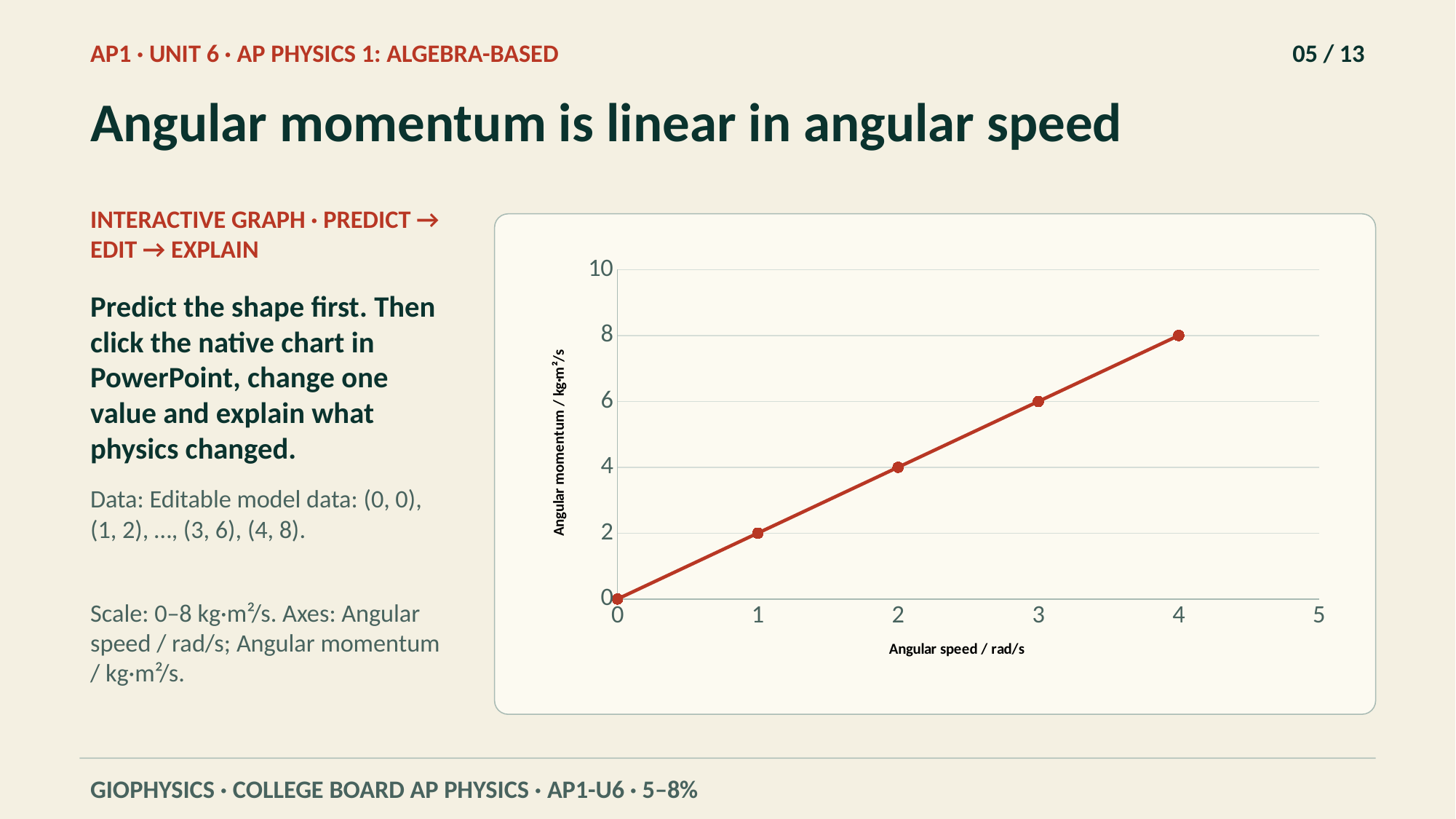

AP1 · UNIT 6 · AP PHYSICS 1: ALGEBRA-BASED
05 / 13
Angular momentum is linear in angular speed
INTERACTIVE GRAPH · PREDICT → EDIT → EXPLAIN

### Chart

| Category |  |
|---|---|
Predict the shape first. Then click the native chart in PowerPoint, change one value and explain what physics changed.
Data: Editable model data: (0, 0), (1, 2), …, (3, 6), (4, 8).
Scale: 0–8 kg·m²/s. Axes: Angular speed / rad/s; Angular momentum / kg·m²/s.

GIOPHYSICS · COLLEGE BOARD AP PHYSICS · AP1-U6 · 5–8%